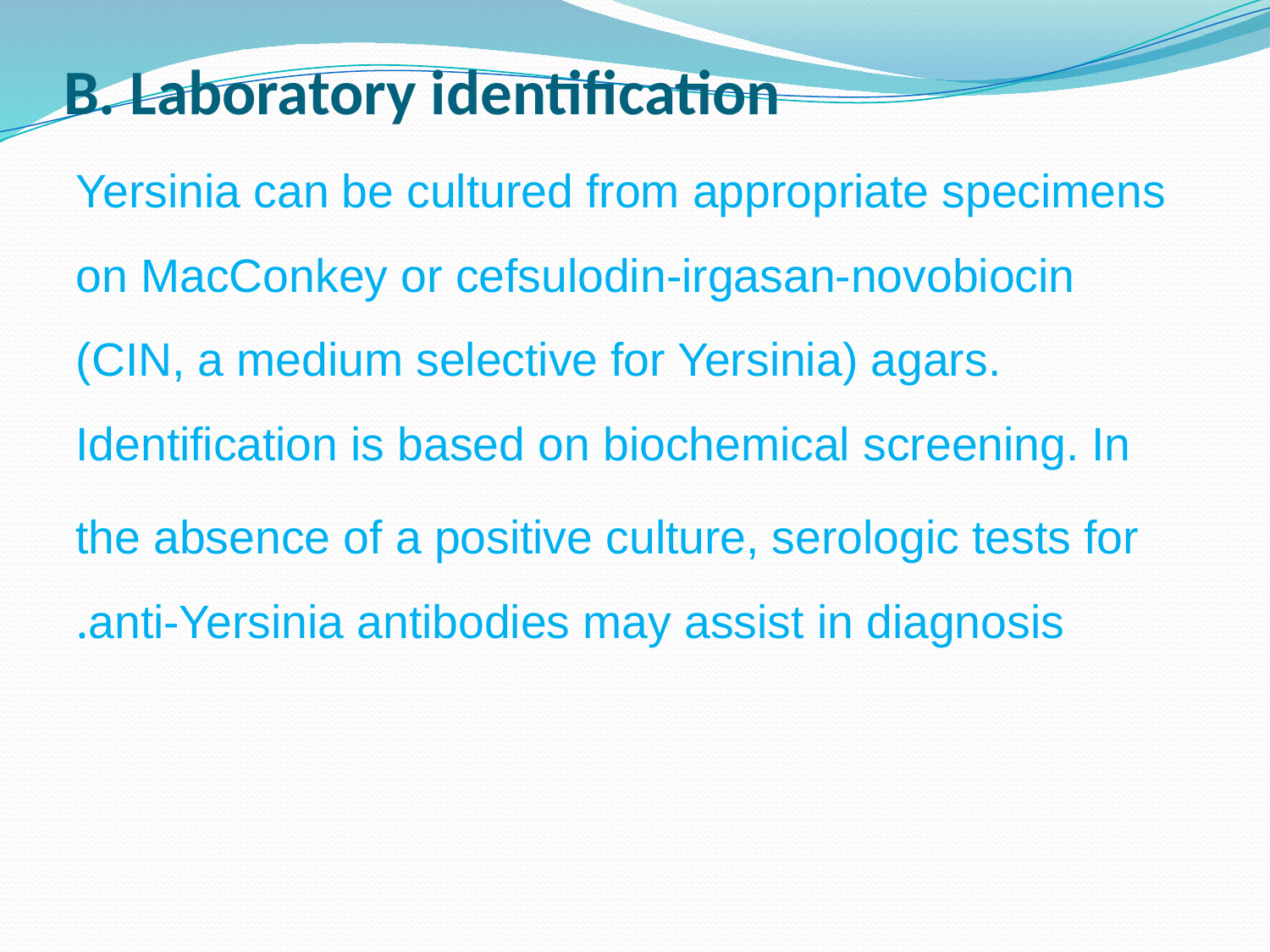

# B. Laboratory identification
Yersinia can be cultured from appropriate specimens on MacConkey or cefsulodin-irgasan-novobiocin (CIN, a medium selective for Yersinia) agars. Identification is based on biochemical screening. In
the absence of a positive culture, serologic tests for anti-Yersinia antibodies may assist in diagnosis.